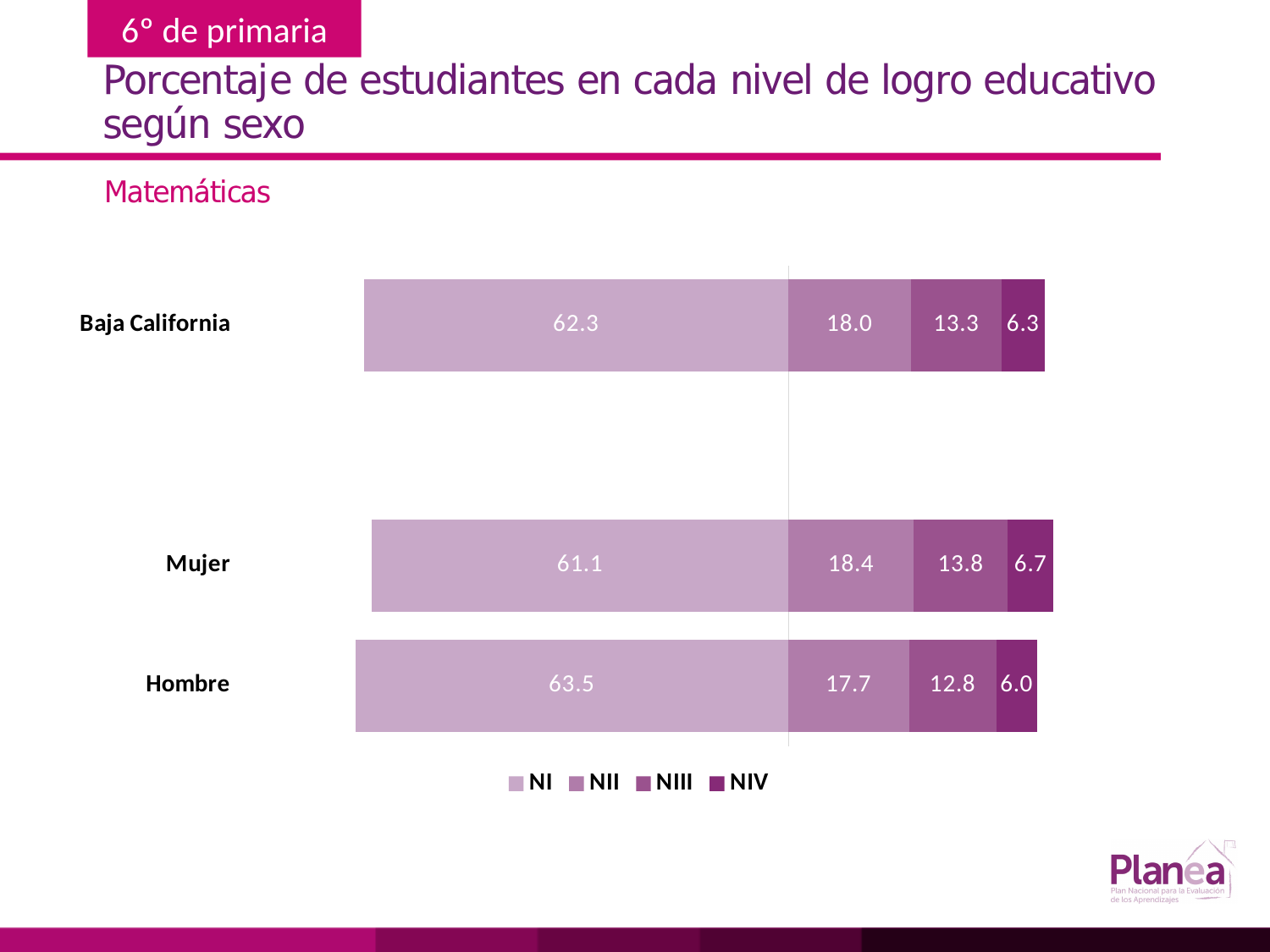

# Porcentaje de estudiantes en cada nivel de logro educativo según sexo

Matemáticas

### Chart

| Category |  |  |  |  |
|---|---|---|---|---|
| Hombre | -63.5 | 17.7 | 12.8 | 6.0 |
| Mujer | -61.1 | 18.4 | 13.8 | 6.7 |
|  | None | None | None | None |
| Baja California | -62.3 | 18.0 | 13.3 | 6.3 |